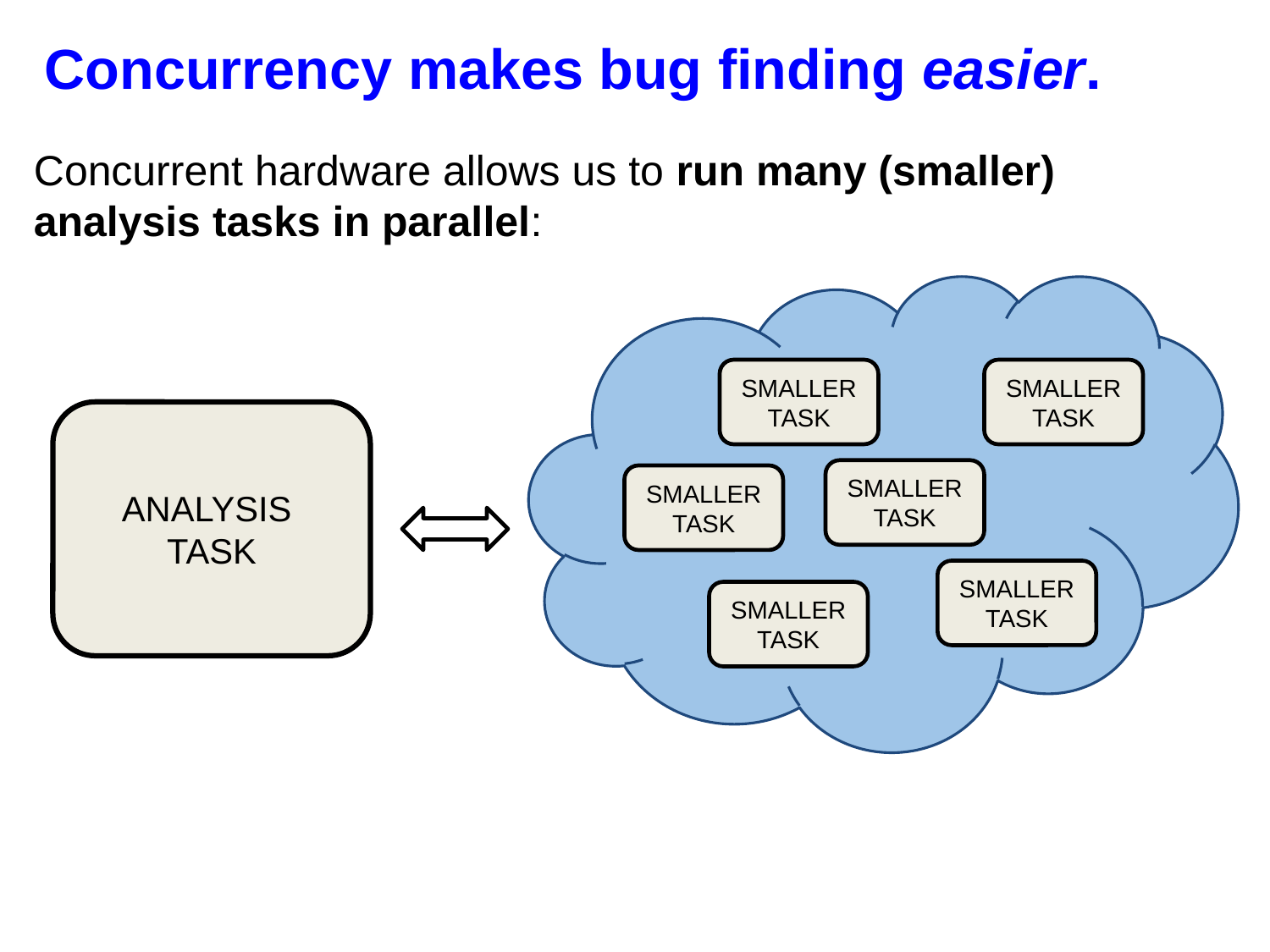

# Concurrency makes bug finding easier.
Concurrent hardware allows us to run many (smaller) analysis tasks in parallel:

SMALLER
TASK
SMALLER
TASK
ANALYSIS
TASK
SMALLER
TASK
SMALLER
TASK

SMALLER
TASK
SMALLER
TASK